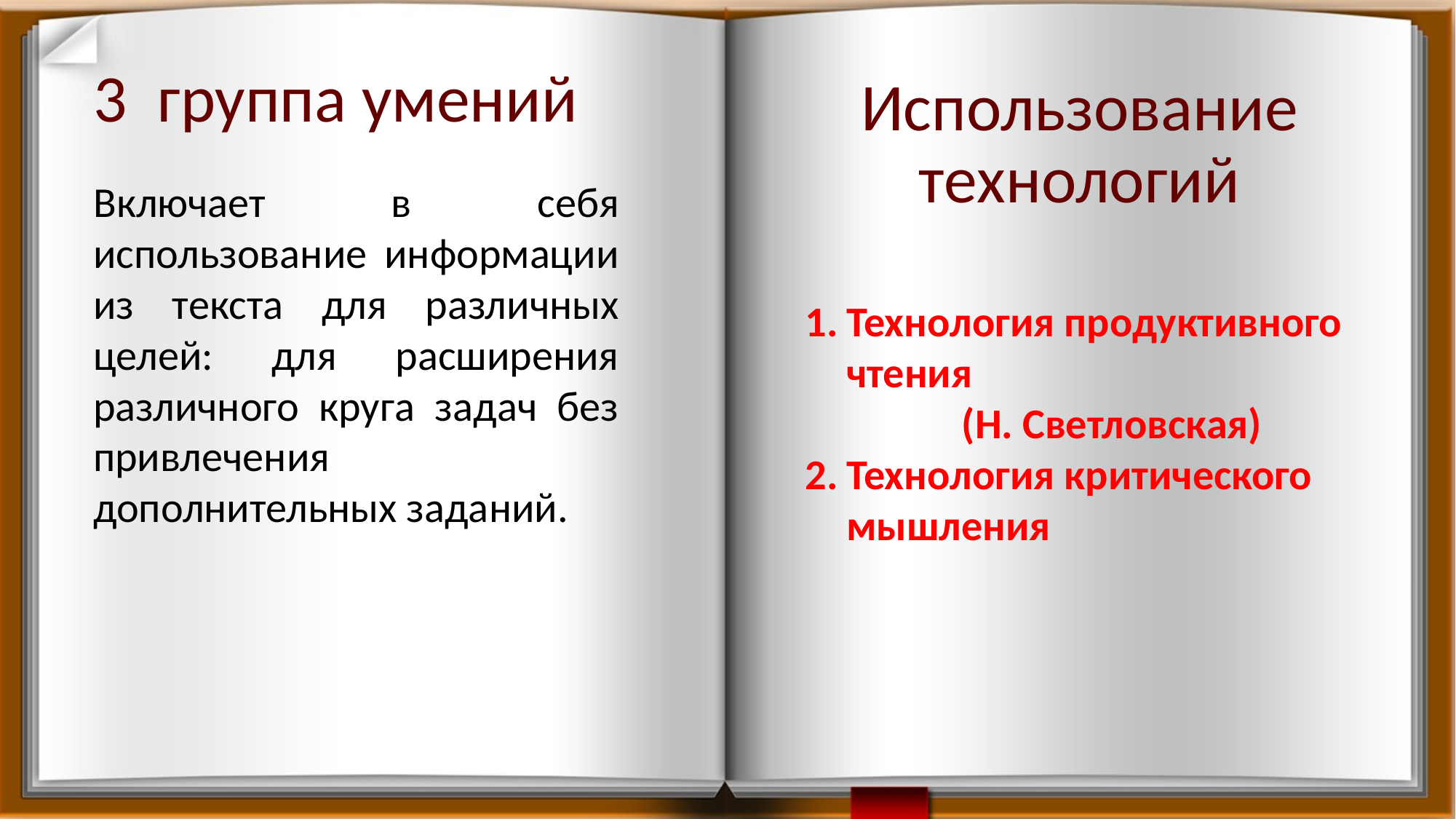

3  группа умений
Использование технологий
Включает в себя использование информации из текста для различных целей: для расширения различного круга задач без привлечения дополнительных заданий.
Технология продуктивного чтения                                                      (Н. Светловская)
Технология критического мышления